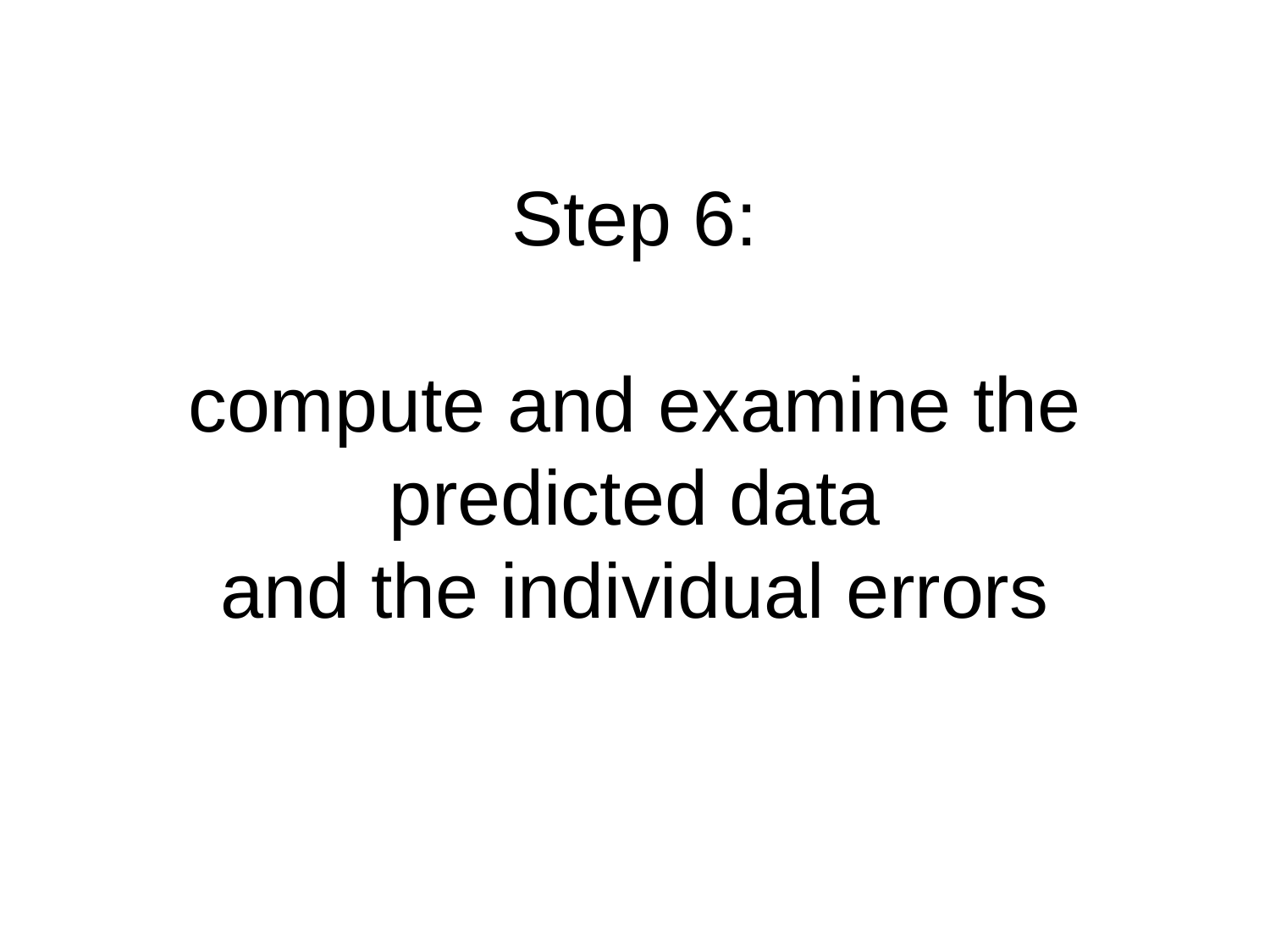

# Step 6: compute and examine the predicted data and the individual errors